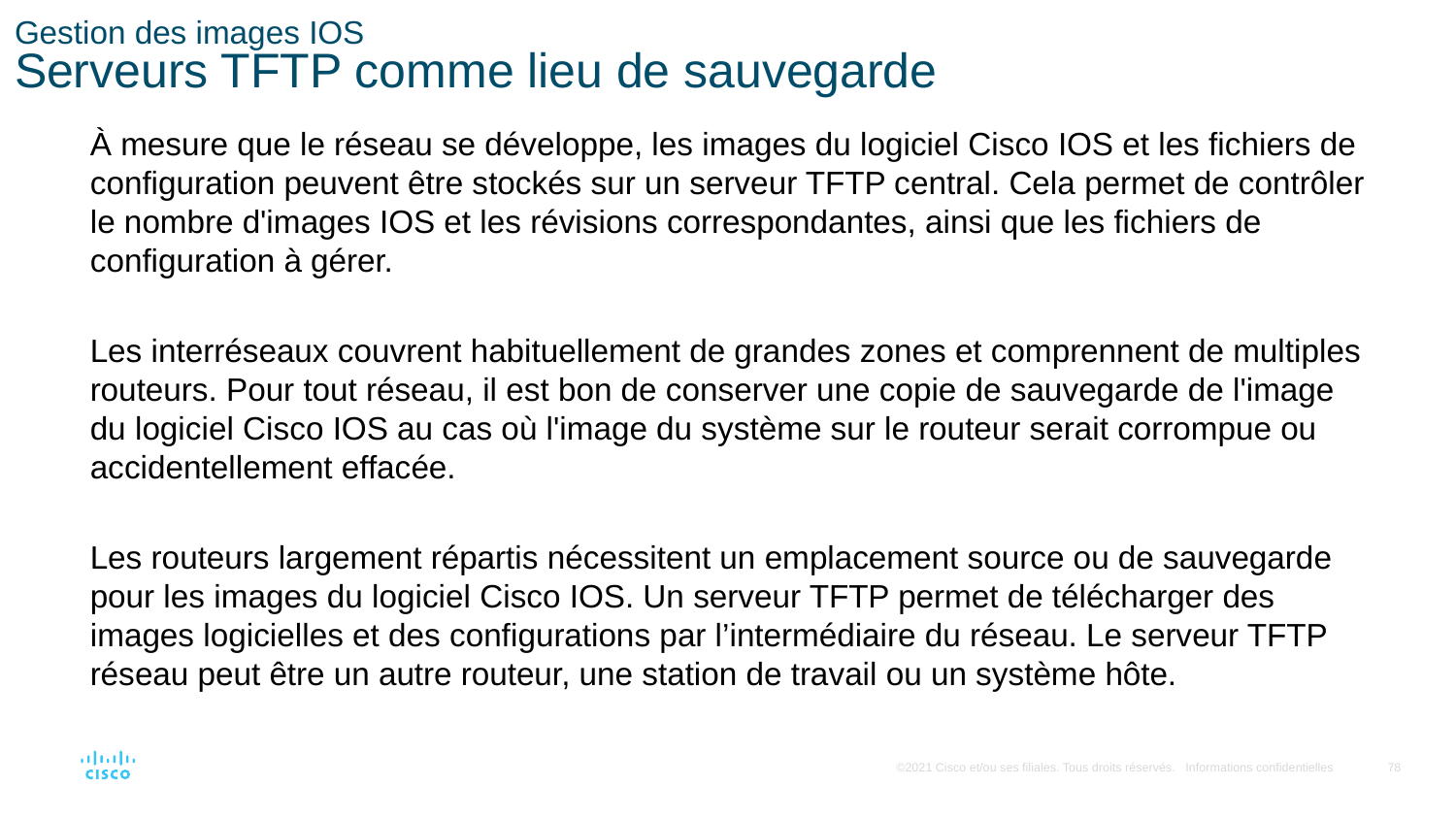

# Gestion des images IOS Serveurs TFTP comme lieu de sauvegarde
À mesure que le réseau se développe, les images du logiciel Cisco IOS et les fichiers de configuration peuvent être stockés sur un serveur TFTP central. Cela permet de contrôler le nombre d'images IOS et les révisions correspondantes, ainsi que les fichiers de configuration à gérer.

Les interréseaux couvrent habituellement de grandes zones et comprennent de multiples routeurs. Pour tout réseau, il est bon de conserver une copie de sauvegarde de l'image du logiciel Cisco IOS au cas où l'image du système sur le routeur serait corrompue ou accidentellement effacée.

Les routeurs largement répartis nécessitent un emplacement source ou de sauvegarde pour les images du logiciel Cisco IOS. Un serveur TFTP permet de télécharger des images logicielles et des configurations par l’intermédiaire du réseau. Le serveur TFTP réseau peut être un autre routeur, une station de travail ou un système hôte.